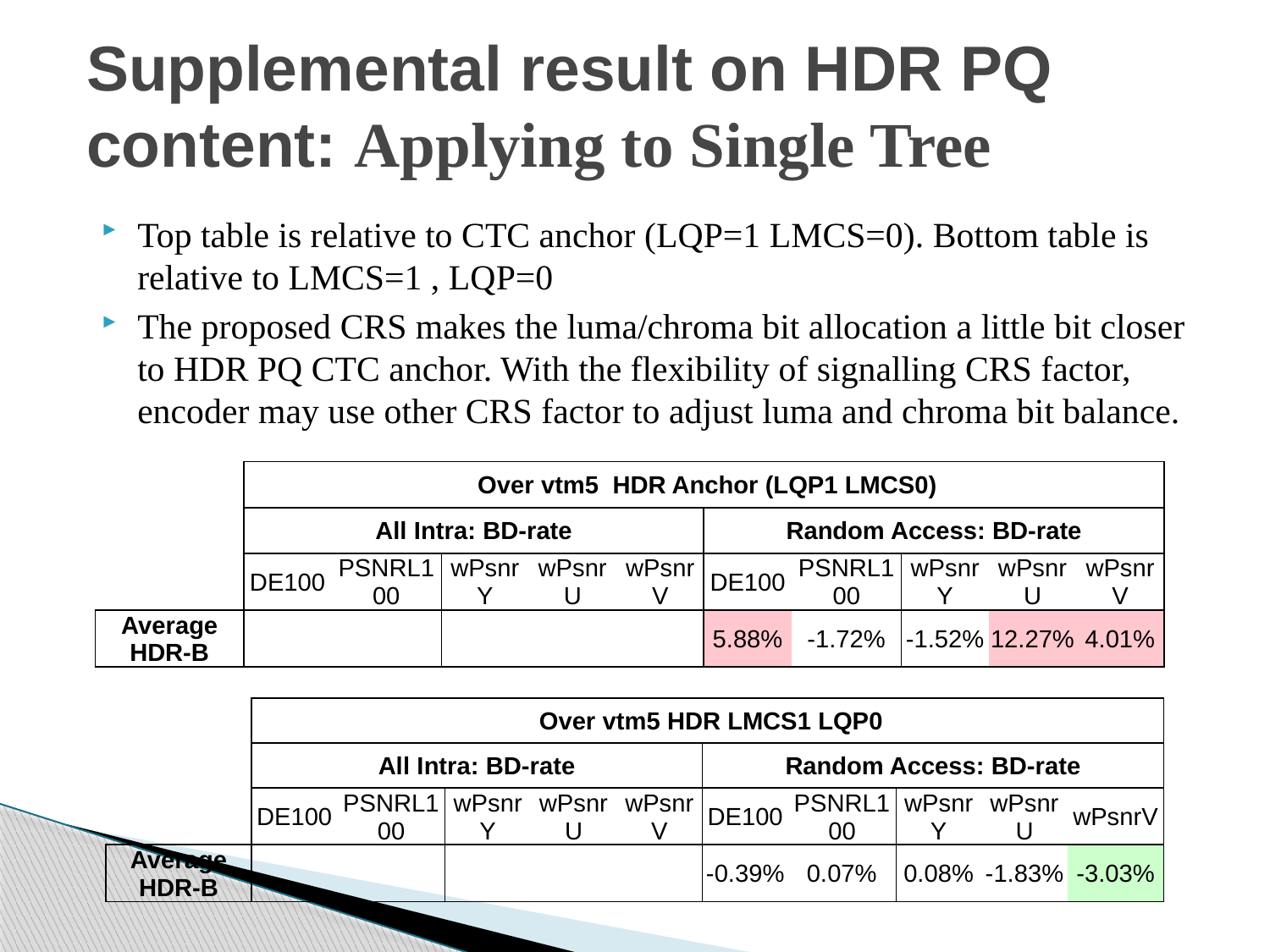

# Supplemental result on HDR PQ content: Applying to Single Tree
Top table is relative to CTC anchor (LQP=1 LMCS=0). Bottom table is relative to LMCS=1 , LQP=0
The proposed CRS makes the luma/chroma bit allocation a little bit closer to HDR PQ CTC anchor. With the flexibility of signalling CRS factor, encoder may use other CRS factor to adjust luma and chroma bit balance.

|  | Over vtm5 HDR Anchor (LQP1 LMCS0) |  |  |  |  |  |  |  |  |  |
| --- | --- | --- | --- | --- | --- | --- | --- | --- | --- | --- |
|  | All Intra: BD-rate |  |  |  |  | Random Access: BD-rate |  |  |  |  |
|  | DE100 | PSNRL100 | wPsnrY | wPsnrU | wPsnrV | DE100 | PSNRL100 | wPsnrY | wPsnrU | wPsnrV |
| Average HDR-B |  |  |  |  |  | 5.88% | -1.72% | -1.52% | 12.27% | 4.01% |
|  | Over vtm5 HDR LMCS1 LQP0 |  |  |  |  |  |  |  |  |  |
| --- | --- | --- | --- | --- | --- | --- | --- | --- | --- | --- |
|  | All Intra: BD-rate |  |  |  |  | Random Access: BD-rate |  |  |  |  |
|  | DE100 | PSNRL100 | wPsnrY | wPsnrU | wPsnrV | DE100 | PSNRL100 | wPsnrY | wPsnrU | wPsnrV |
| Average HDR-B |  |  |  |  |  | -0.39% | 0.07% | 0.08% | -1.83% | -3.03% |